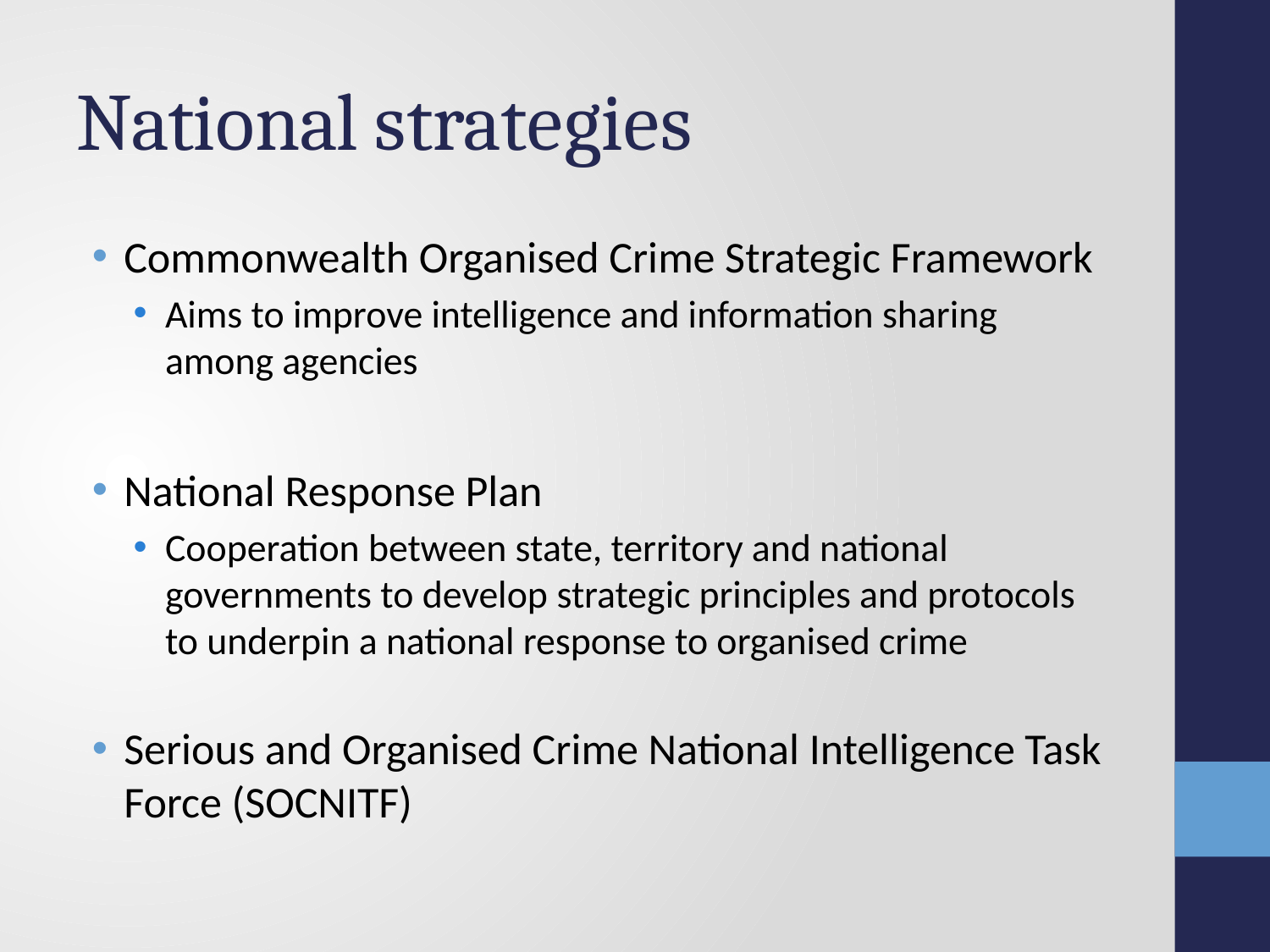

# National strategies
Commonwealth Organised Crime Strategic Framework
Aims to improve intelligence and information sharing among agencies

National Response Plan
Cooperation between state, territory and national governments to develop strategic principles and protocols to underpin a national response to organised crime

Serious and Organised Crime National Intelligence Task Force (SOCNITF)